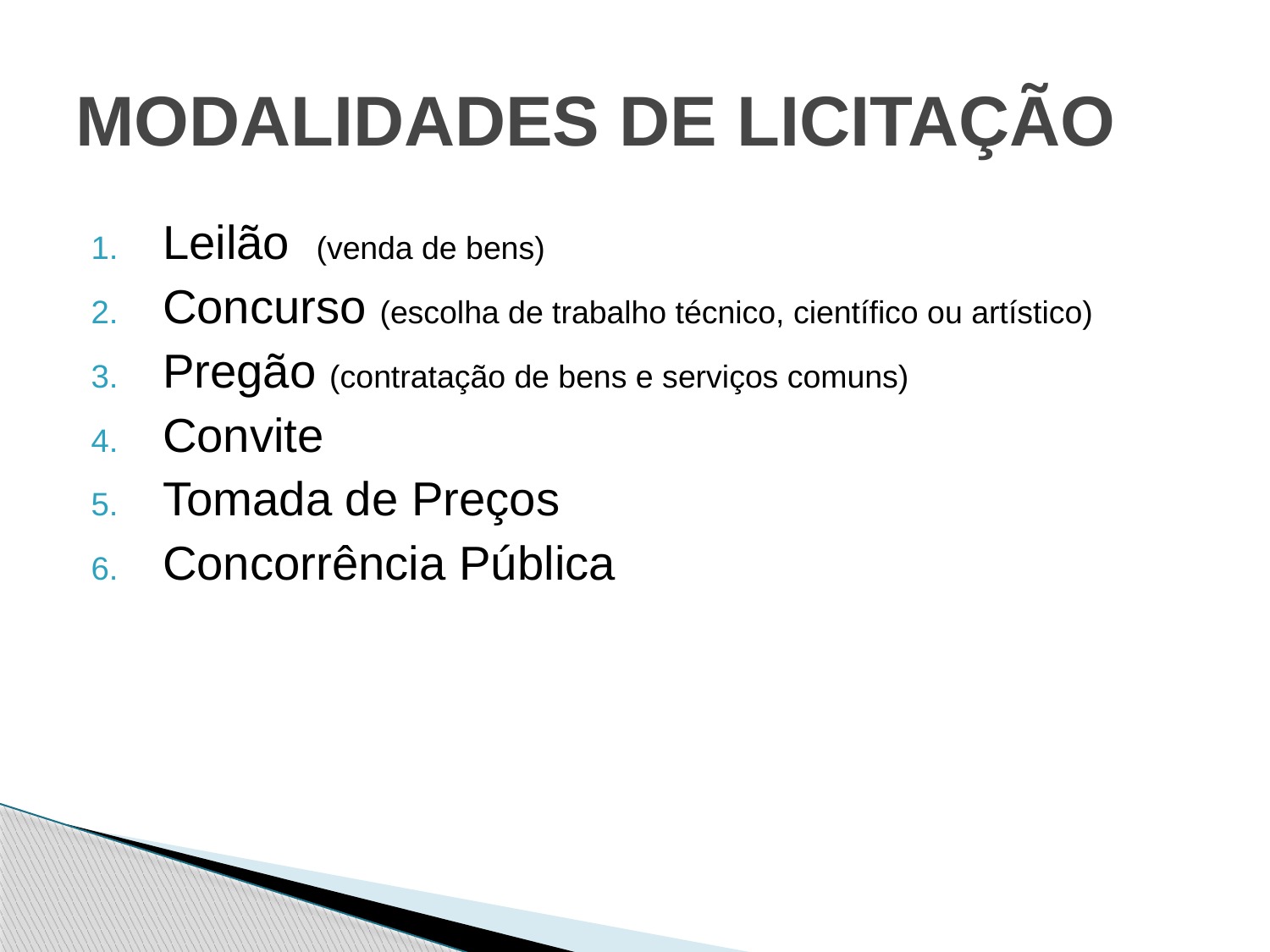

# MODALIDADES DE LICITAÇÃO
Leilão  (venda de bens)
Concurso (escolha de trabalho técnico, científico ou artístico)
Pregão (contratação de bens e serviços comuns)
Convite
Tomada de Preços
Concorrência Pública